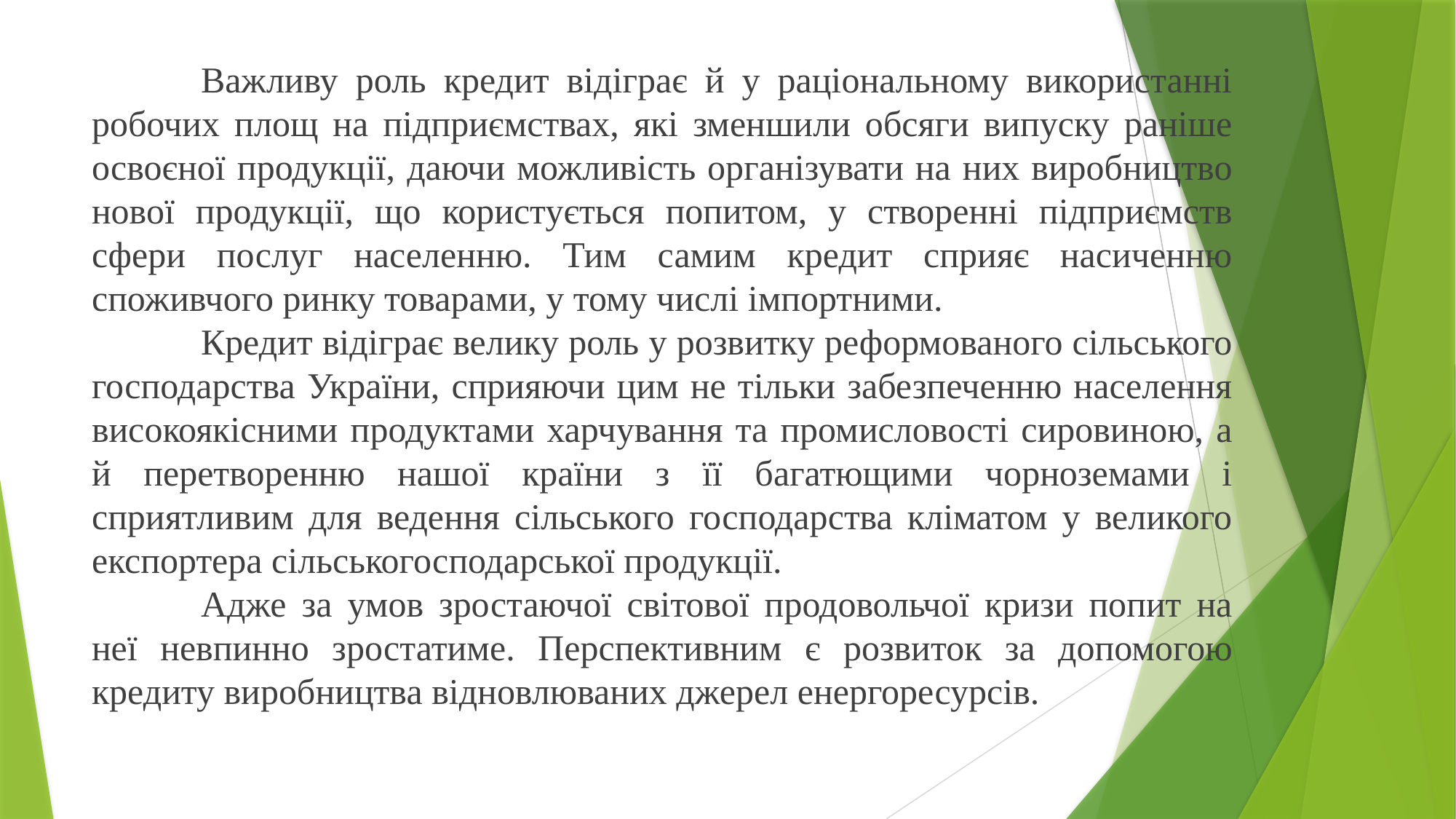

Важливу роль кредит відіграє й у раціональному використанні робочих площ на підприємствах, які зменшили обсяги випуску раніше освоєної продукції, даючи можливість організувати на них виробництво нової продукції, що користується попитом, у створенні підприємств сфери послуг населенню. Тим самим кредит сприяє насиченню споживчого ринку товарами, у тому числі імпортними.
	Кредит відіграє велику роль у розвитку реформованого сільського господарства України, сприяючи цим не тільки забезпеченню населення високоякісними продуктами харчування та промисловості сировиною, а й перетворенню нашої країни з її багатющими чорноземами і сприятливим для ведення сільського господарства кліматом у великого експортера сільськогосподарської продукції.
	Адже за умов зростаючої світової продовольчої кризи попит на неї невпинно зростатиме. Перспективним є розвиток за допомогою кредиту виробництва відновлюваних джерел енергоресурсів.